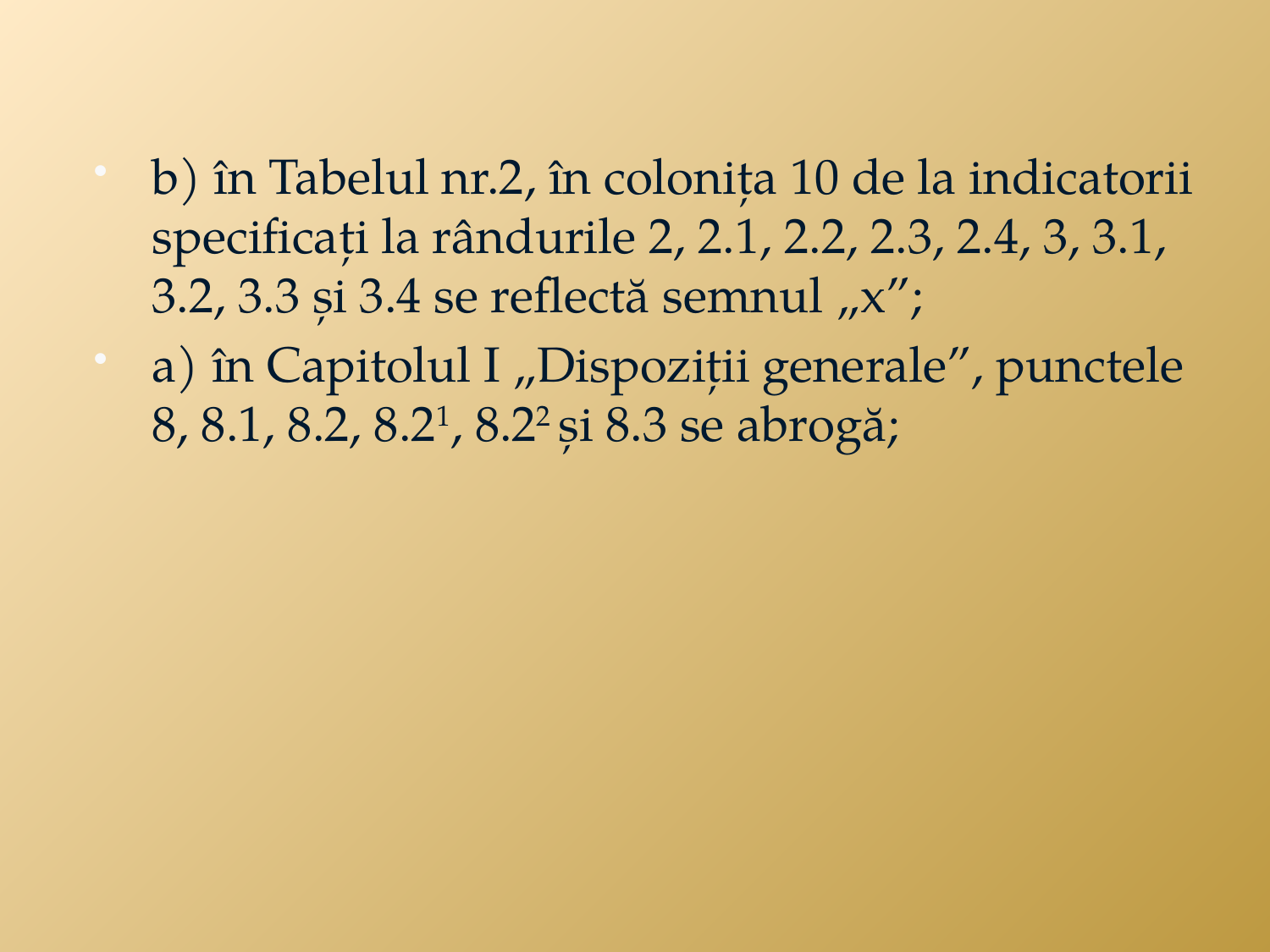

b) în Tabelul nr.2, în colonița 10 de la indicatorii specificați la rândurile 2, 2.1, 2.2, 2.3, 2.4, 3, 3.1, 3.2, 3.3 și 3.4 se reflectă semnul „x”;
a) în Capitolul I „Dispoziții generale”, punctele 8, 8.1, 8.2, 8.21, 8.22 și 8.3 se abrogă;